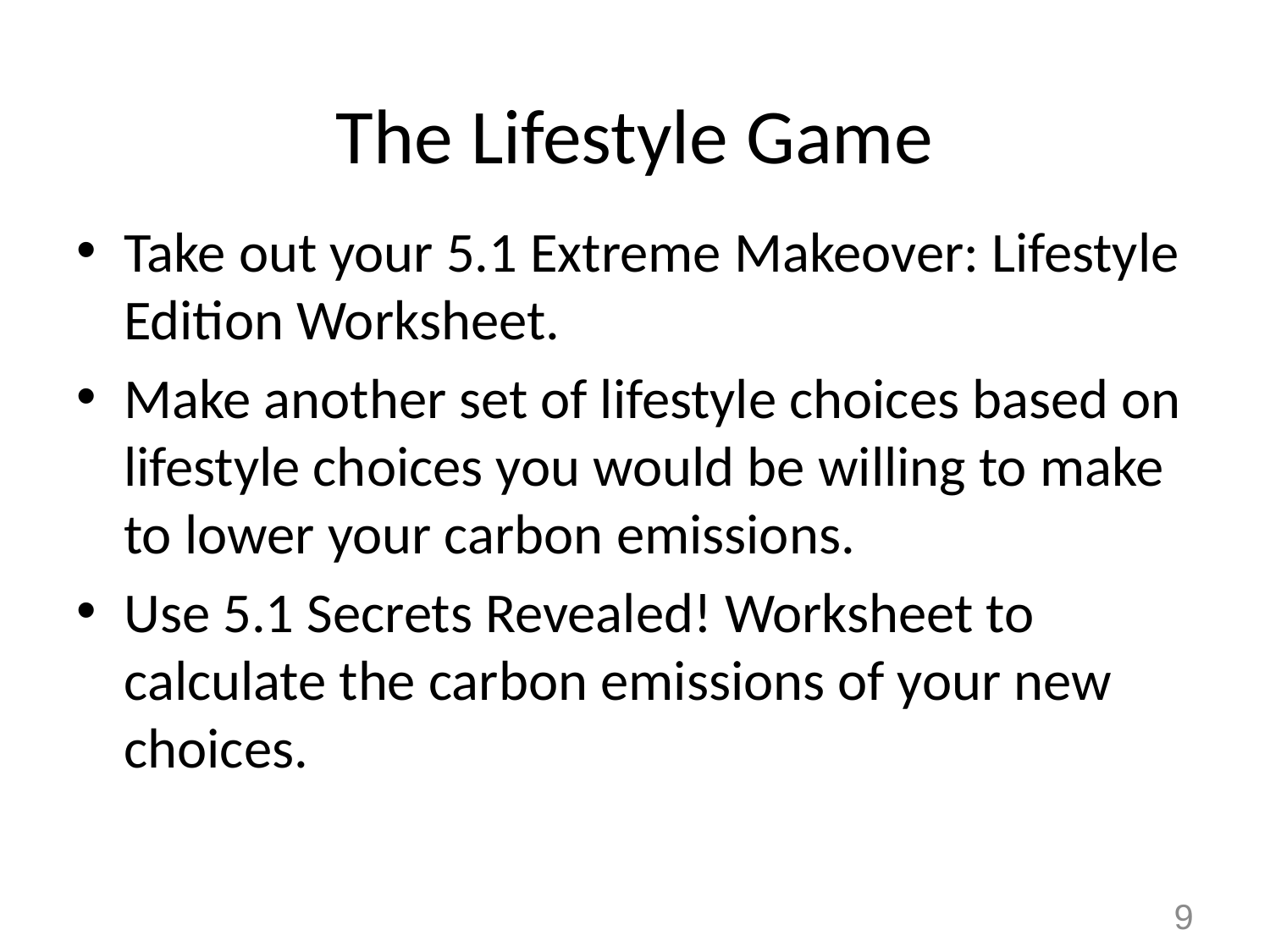

# The Lifestyle Game
Take out your 5.1 Extreme Makeover: Lifestyle Edition Worksheet.
Make another set of lifestyle choices based on lifestyle choices you would be willing to make to lower your carbon emissions.
Use 5.1 Secrets Revealed! Worksheet to calculate the carbon emissions of your new choices.

9